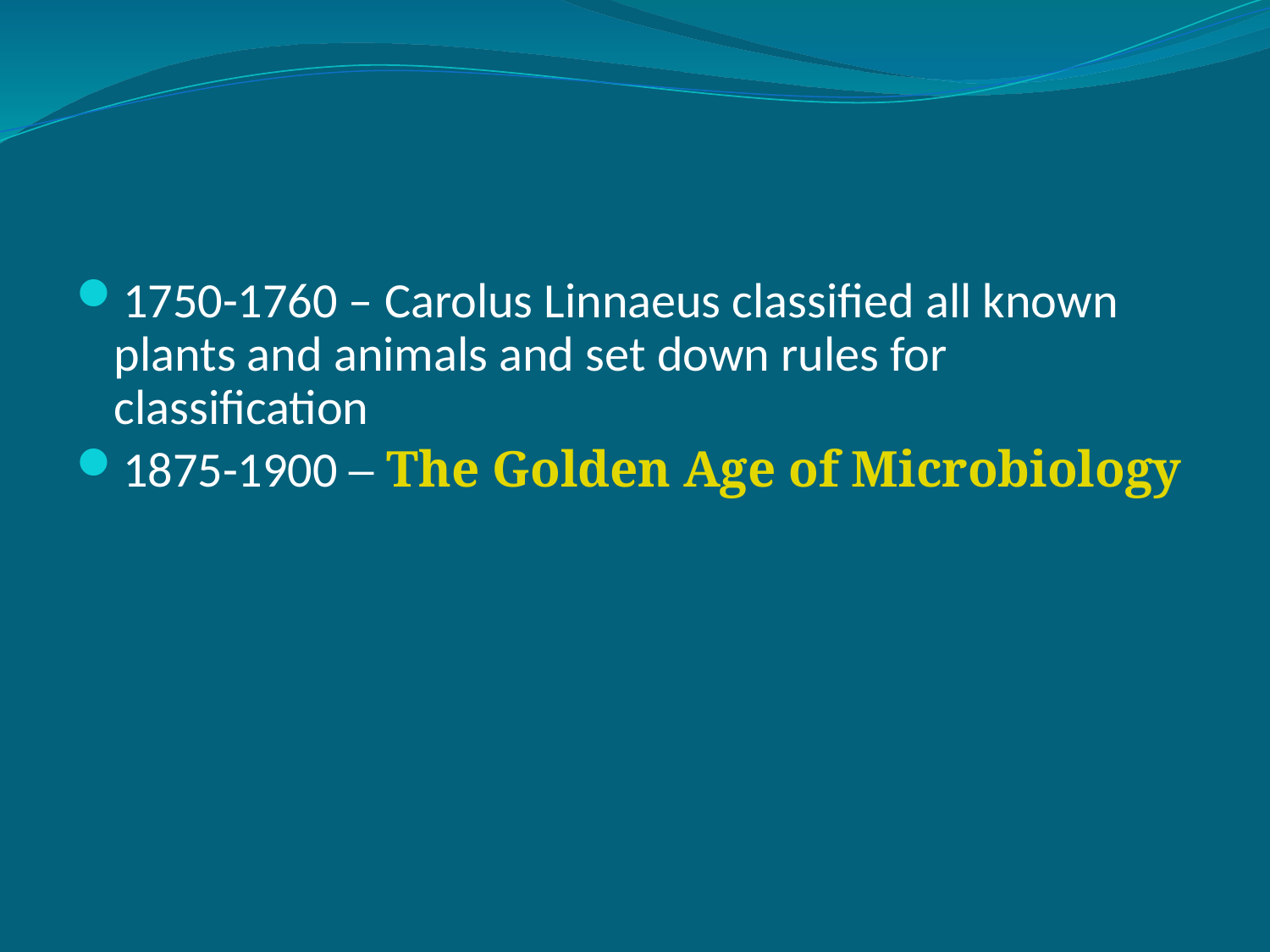

#
1750-1760 – Carolus Linnaeus classified all known plants and animals and set down rules for classification
1875-1900 – The Golden Age of Microbiology